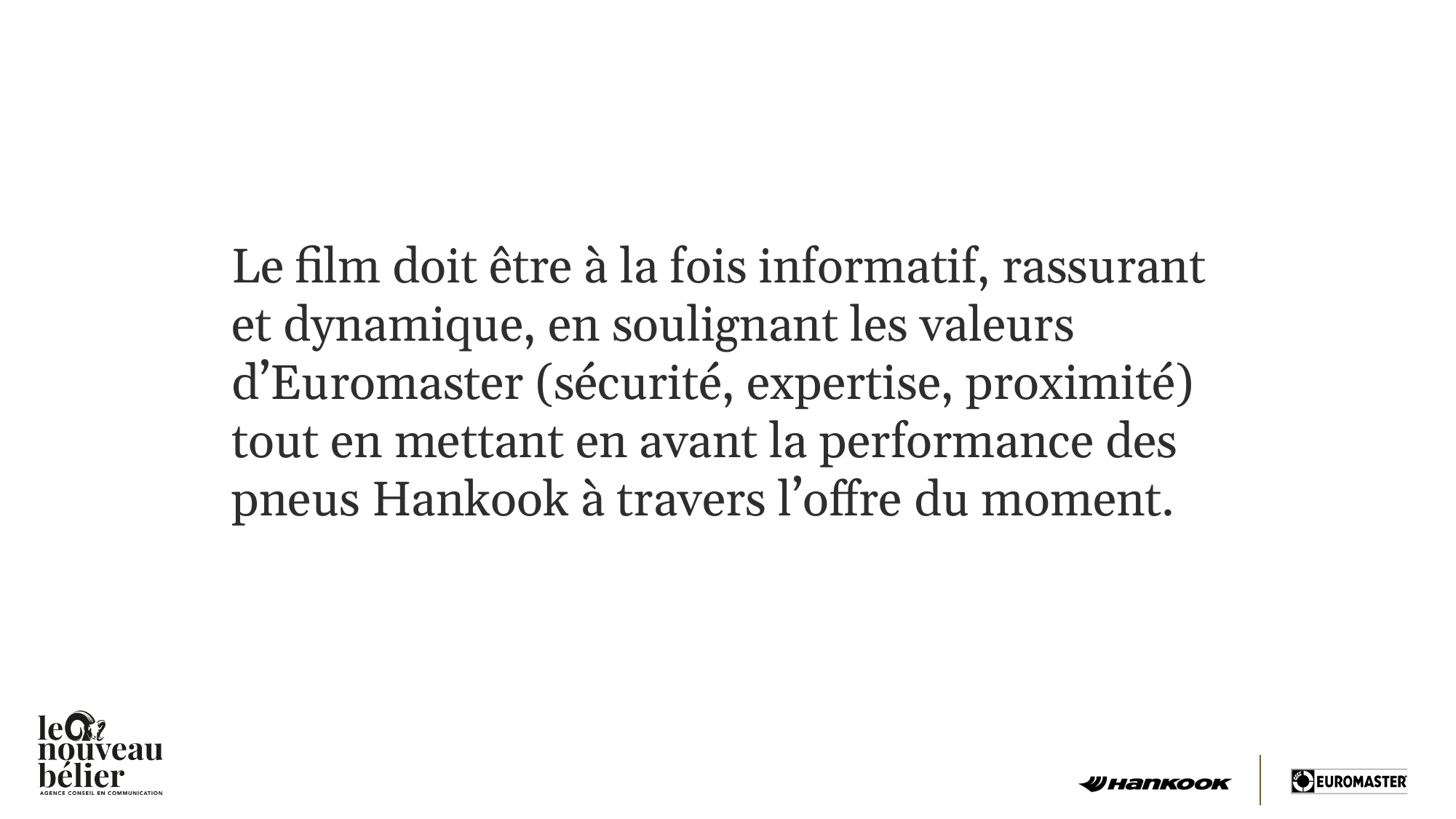

Le film doit être à la fois informatif, rassurant et dynamique, en soulignant les valeurs d’Euromaster (sécurité, expertise, proximité) tout en mettant en avant la performance des pneus Hankook à travers l’offre du moment.